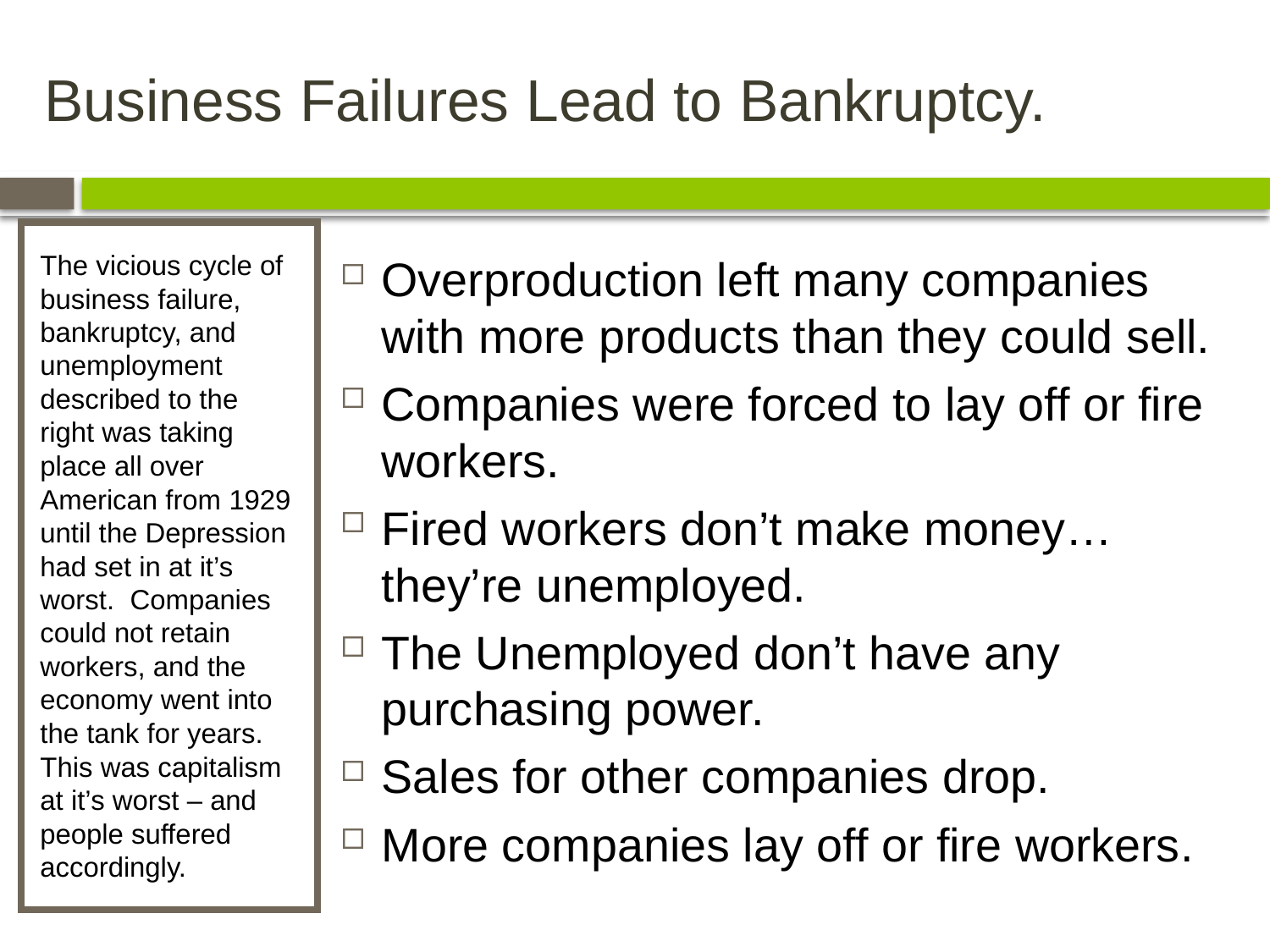

# Business Failures Lead to Bankruptcy.
The vicious cycle of business failure, bankruptcy, and unemployment described to the right was taking place all over American from 1929 until the Depression had set in at it’s worst.  Companies could not retain workers, and the economy went into the tank for years.  This was capitalism at it’s worst – and people suffered accordingly.
Overproduction left many companies with more products than they could sell.
Companies were forced to lay off or fire workers.
Fired workers don’t make money… they’re unemployed.
The Unemployed don’t have any purchasing power.
Sales for other companies drop.
More companies lay off or fire workers.